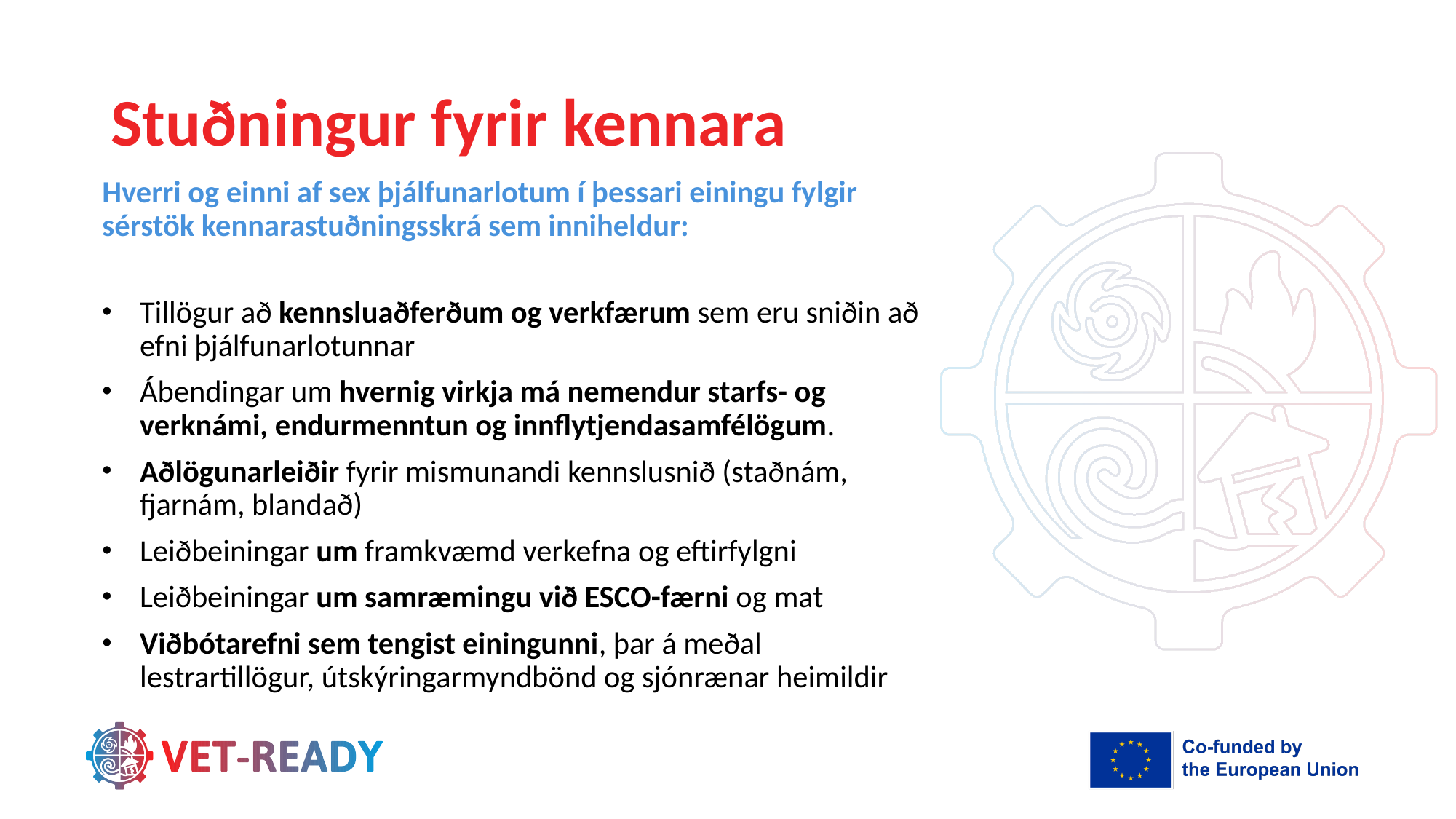

# Stuðningur fyrir kennara
Hverri og einni af sex þjálfunarlotum í þessari einingu fylgir sérstök kennarastuðningsskrá sem inniheldur:

Tillögur að kennsluaðferðum og verkfærum sem eru sniðin að efni þjálfunarlotunnar
Ábendingar um hvernig virkja má nemendur starfs- og verknámi, endurmenntun og innflytjendasamfélögum.
Aðlögunarleiðir fyrir mismunandi kennslusnið (staðnám, fjarnám, blandað)
Leiðbeiningar um framkvæmd verkefna og eftirfylgni
Leiðbeiningar um samræmingu við ESCO-færni og mat
Viðbótarefni sem tengist einingunni, þar á meðal lestrartillögur, útskýringarmyndbönd og sjónrænar heimildir